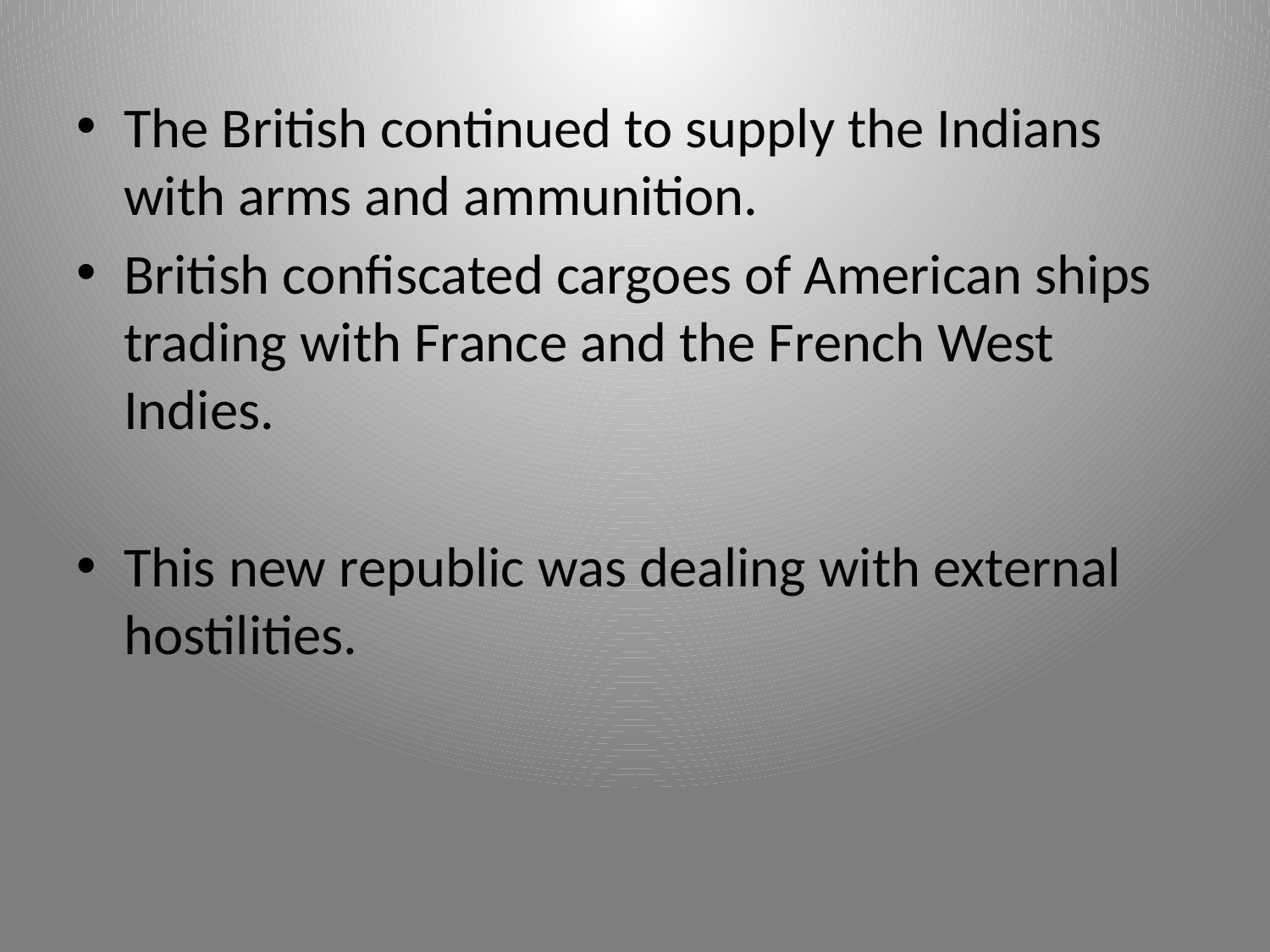

The British continued to supply the Indians with arms and ammunition.
British confiscated cargoes of American ships trading with France and the French West Indies.

This new republic was dealing with external hostilities.